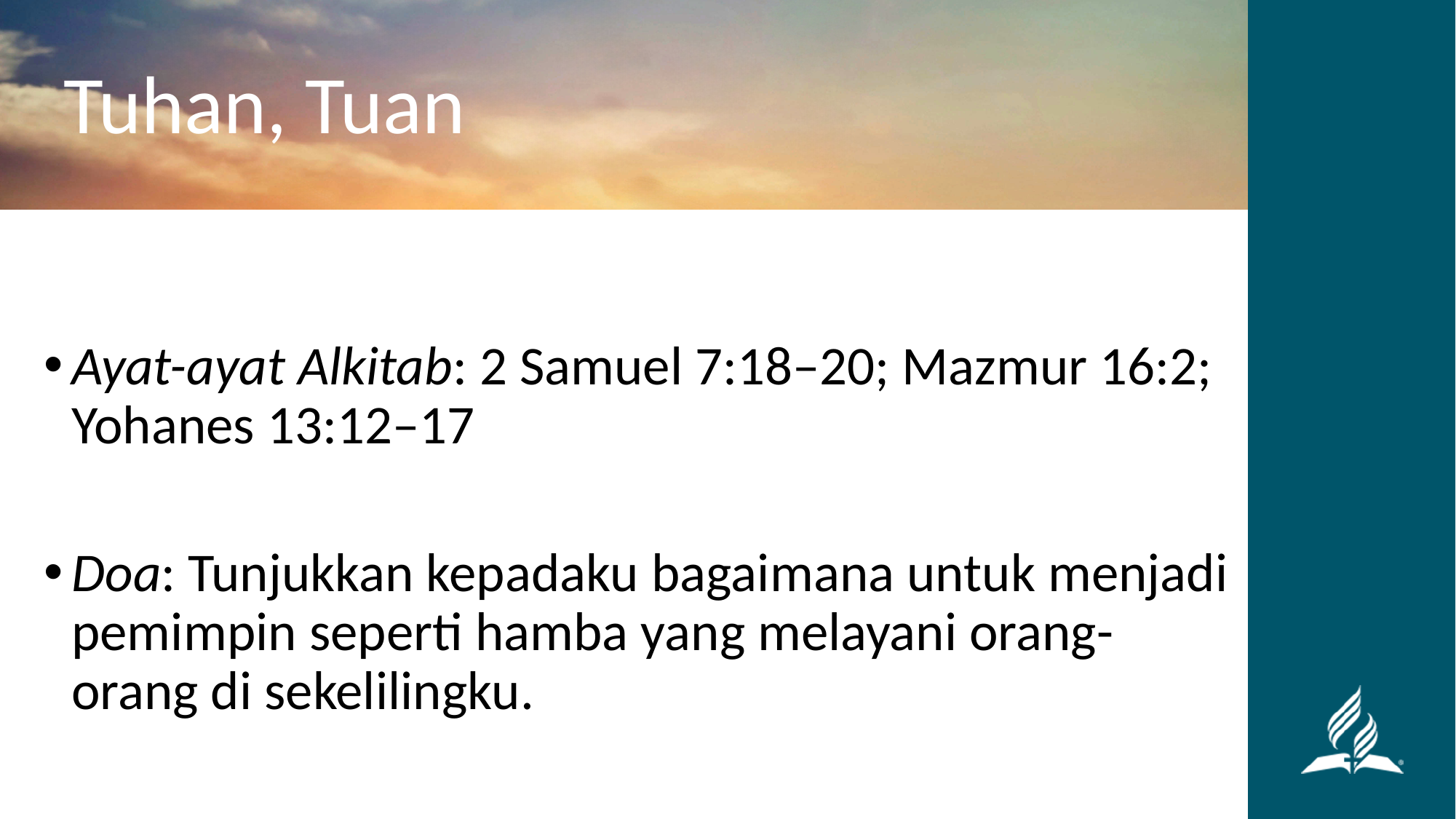

Tuhan, Tuan

Ayat-ayat Alkitab: 2 Samuel 7:18–20; Mazmur 16:2; Yohanes 13:12–17

Doa: Tunjukkan kepadaku bagaimana untuk menjadi pemimpin seperti hamba yang melayani orang-orang di sekelilingku.